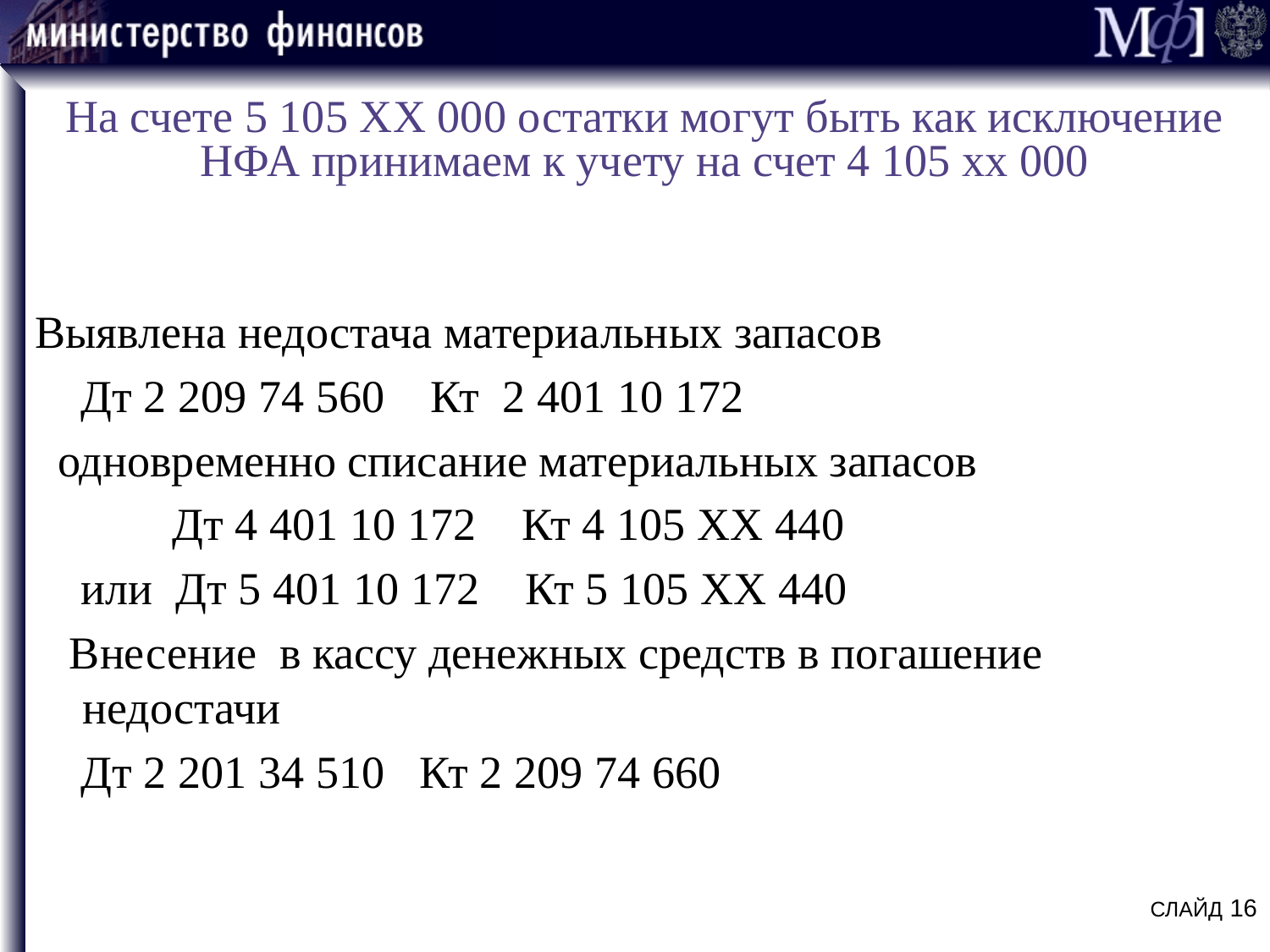

# На счете 5 105 ХХ 000 остатки могут быть как исключение НФА принимаем к учету на счет 4 105 хх 000
Выявлена недостача материальных запасов
    Дт 2 209 74 560    Кт  2 401 10 172
  одновременно списание материальных запасов
            Дт 4 401 10 172    Кт 4 105 ХХ 440
    или  Дт 5 401 10 172    Кт 5 105 ХХ 440
   Внесение  в кассу денежных средств в погашение недостачи
    Дт 2 201 34 510   Кт 2 209 74 660

СЛАЙД 16